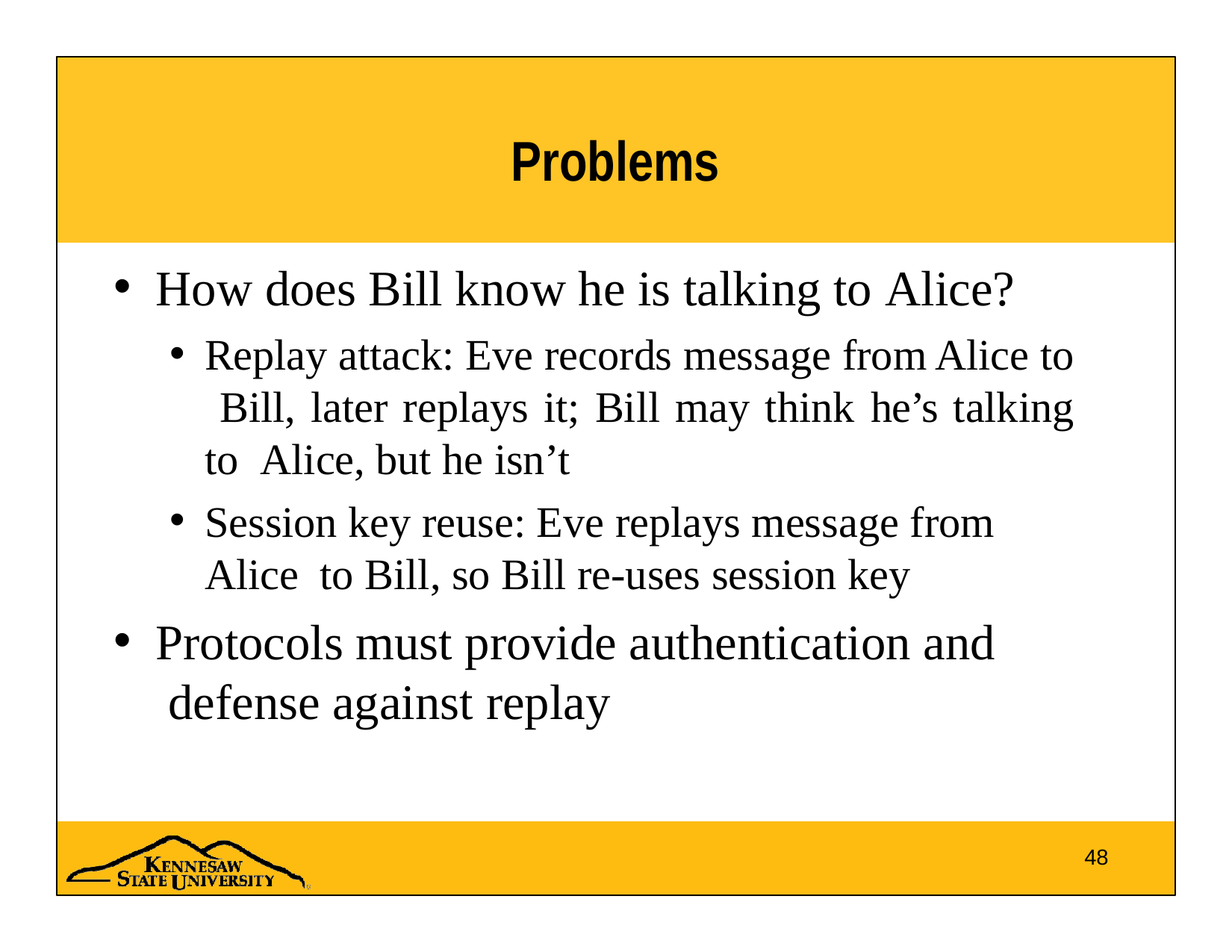

# Problems
How does Bill know he is talking to Alice?
Replay attack: Eve records message from Alice to  Bill, later replays it; Bill may think he’s talking to  Alice, but he isn’t
Session key reuse: Eve replays message from Alice  to Bill, so Bill re-uses session key
Protocols must provide authentication and  defense against replay

48